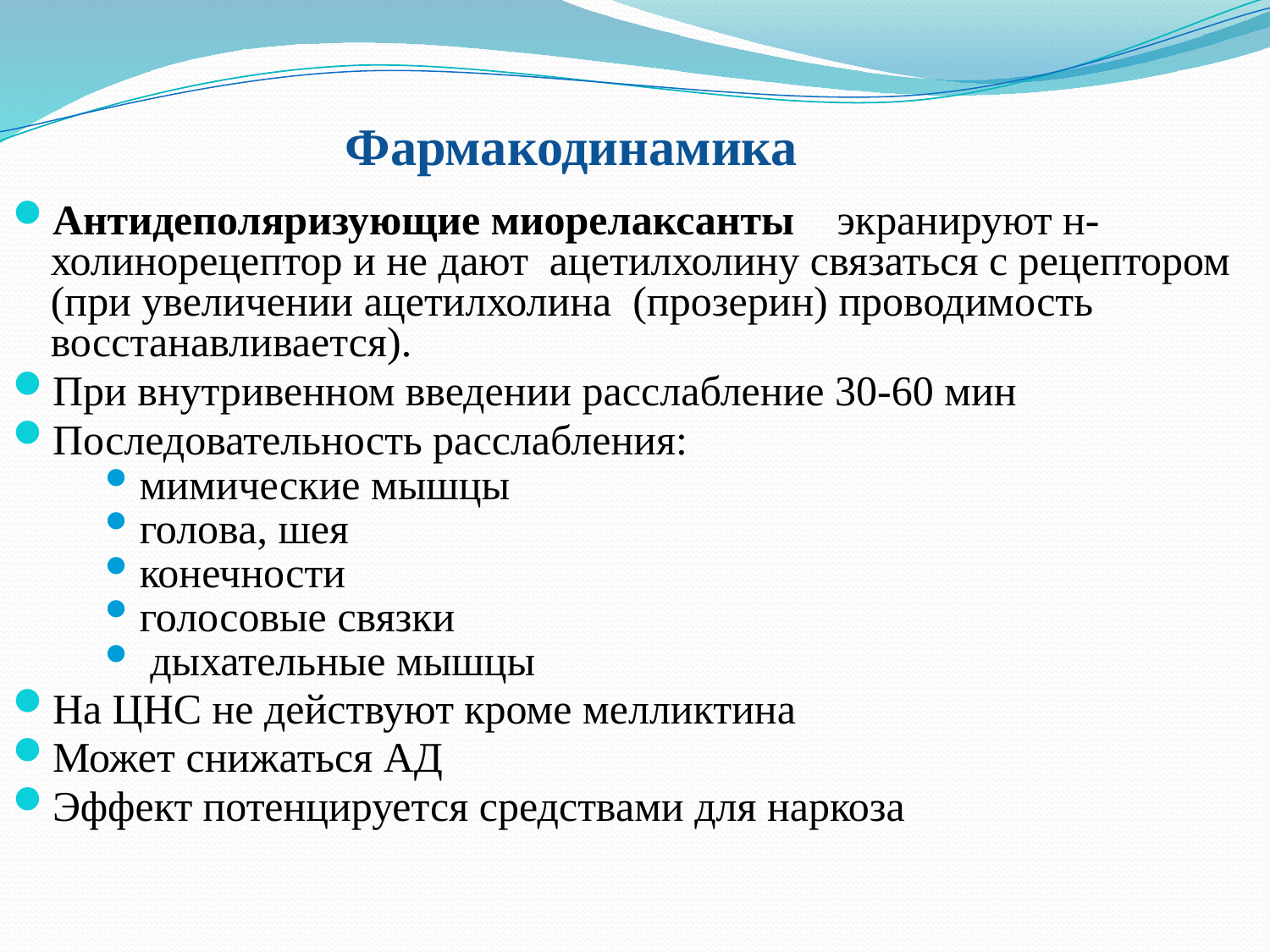

# Фармакодинамика
Антидеполяризующие миорелаксанты    экранируют н-холинорецептор и не дают  ацетилхолину связаться с рецептором (при увеличении ацетилхолина  (прозерин) проводимость восстанавливается).
При внутривенном введении расслабление 30-60 мин
Последовательность расслабления:
мимические мышцы
голова, шея
конечности
голосовые связки
 дыхательные мышцы
На ЦНС не действуют кроме мелликтина
Может снижаться АД
Эффект потенцируется средствами для наркоза